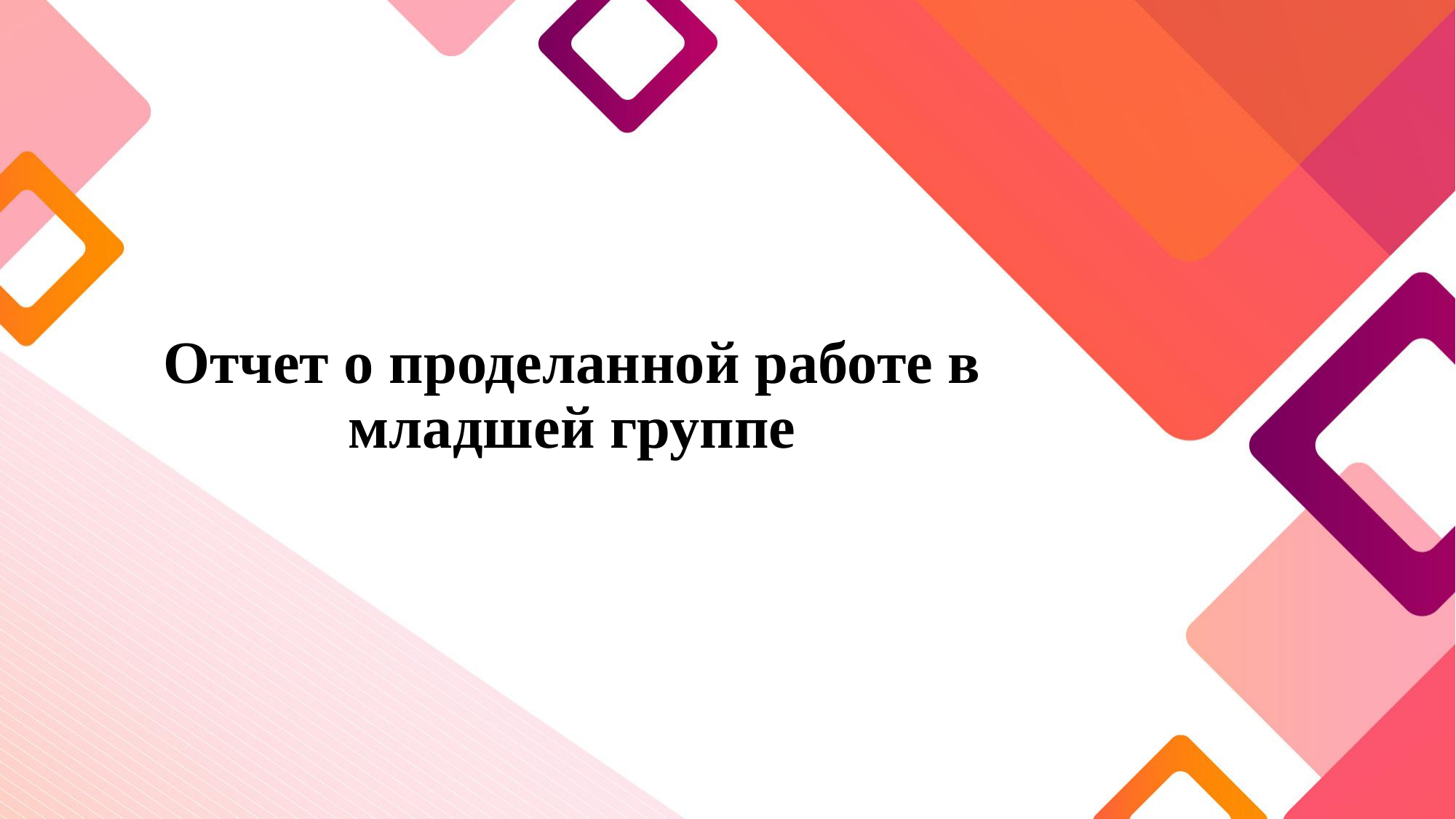

# Отчет о проделанной работе в младшей группе